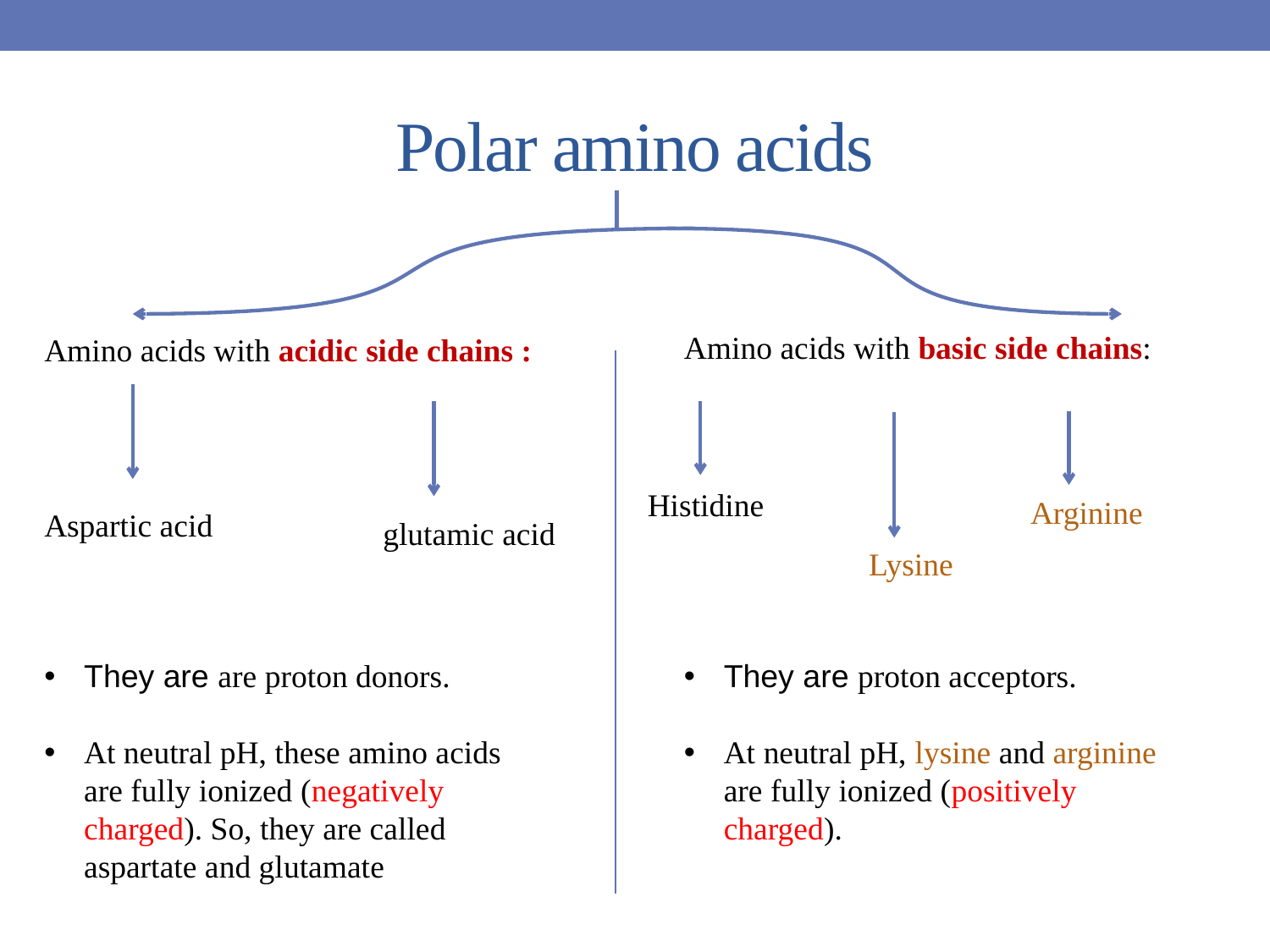

# Polar amino acids
Amino acids with basic side chains:

Amino acids with acidic side chains :
Histidine
Arginine
Aspartic acid
glutamic acid
Lysine
They are are proton donors.

At neutral pH, these amino acids are fully ionized (negatively charged). So, they are called aspartate and glutamate

They are proton acceptors.

At neutral pH, lysine and arginine are fully ionized (positively charged).